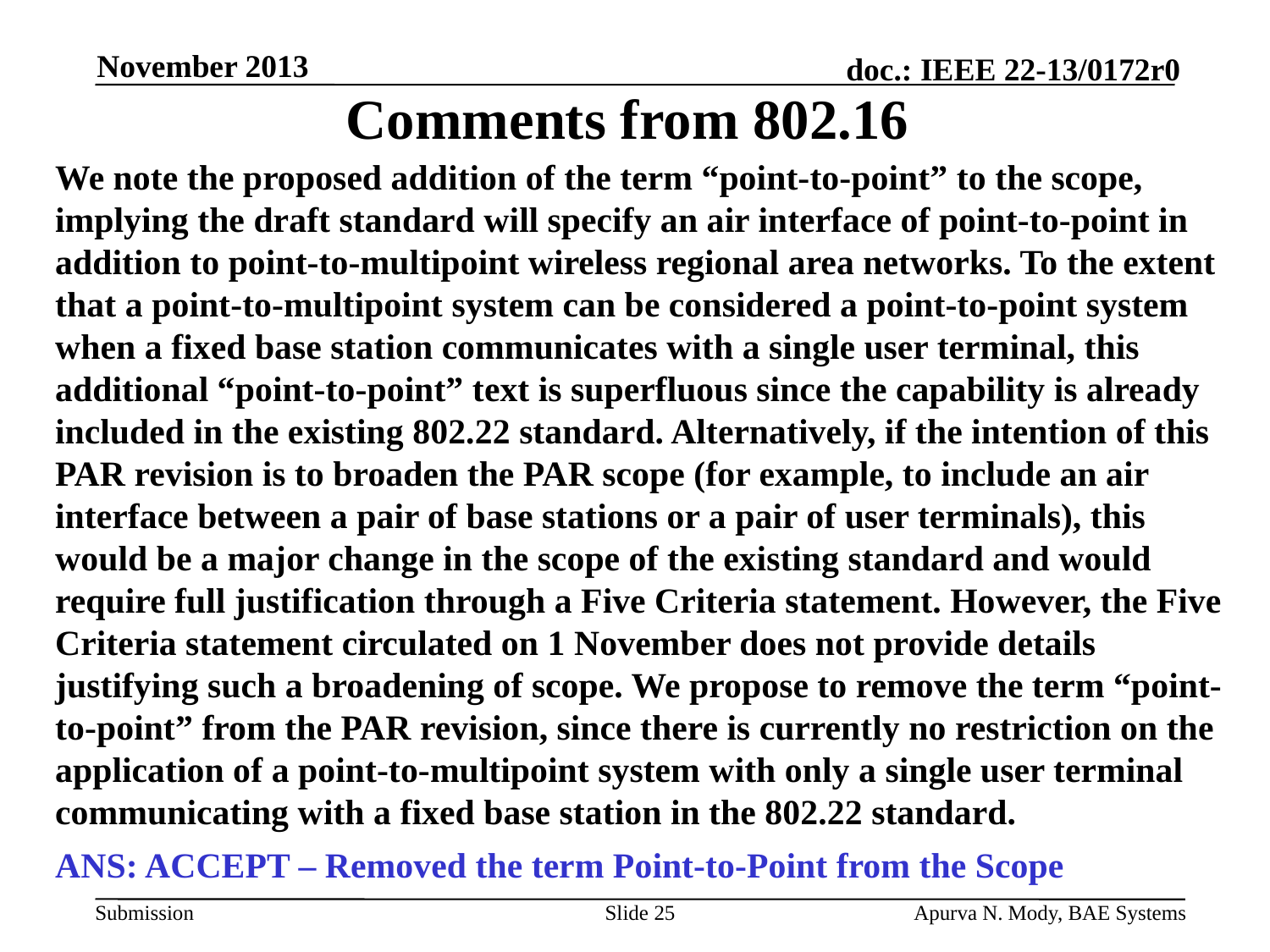

November 2013
# Comments from 802.16
We note the proposed addition of the term “point-to-point” to the scope, implying the draft standard will specify an air interface of point-to-point in addition to point-to-multipoint wireless regional area networks. To the extent that a point-to-multipoint system can be considered a point-to-point system when a fixed base station communicates with a single user terminal, this additional “point-to-point” text is superfluous since the capability is already included in the existing 802.22 standard. Alternatively, if the intention of this PAR revision is to broaden the PAR scope (for example, to include an air interface between a pair of base stations or a pair of user terminals), this would be a major change in the scope of the existing standard and would require full justification through a Five Criteria statement. However, the Five Criteria statement circulated on 1 November does not provide details justifying such a broadening of scope. We propose to remove the term “point-to-point” from the PAR revision, since there is currently no restriction on the application of a point-to-multipoint system with only a single user terminal communicating with a fixed base station in the 802.22 standard.
ANS: ACCEPT – Removed the term Point-to-Point from the Scope

Slide 25
Apurva N. Mody, BAE Systems